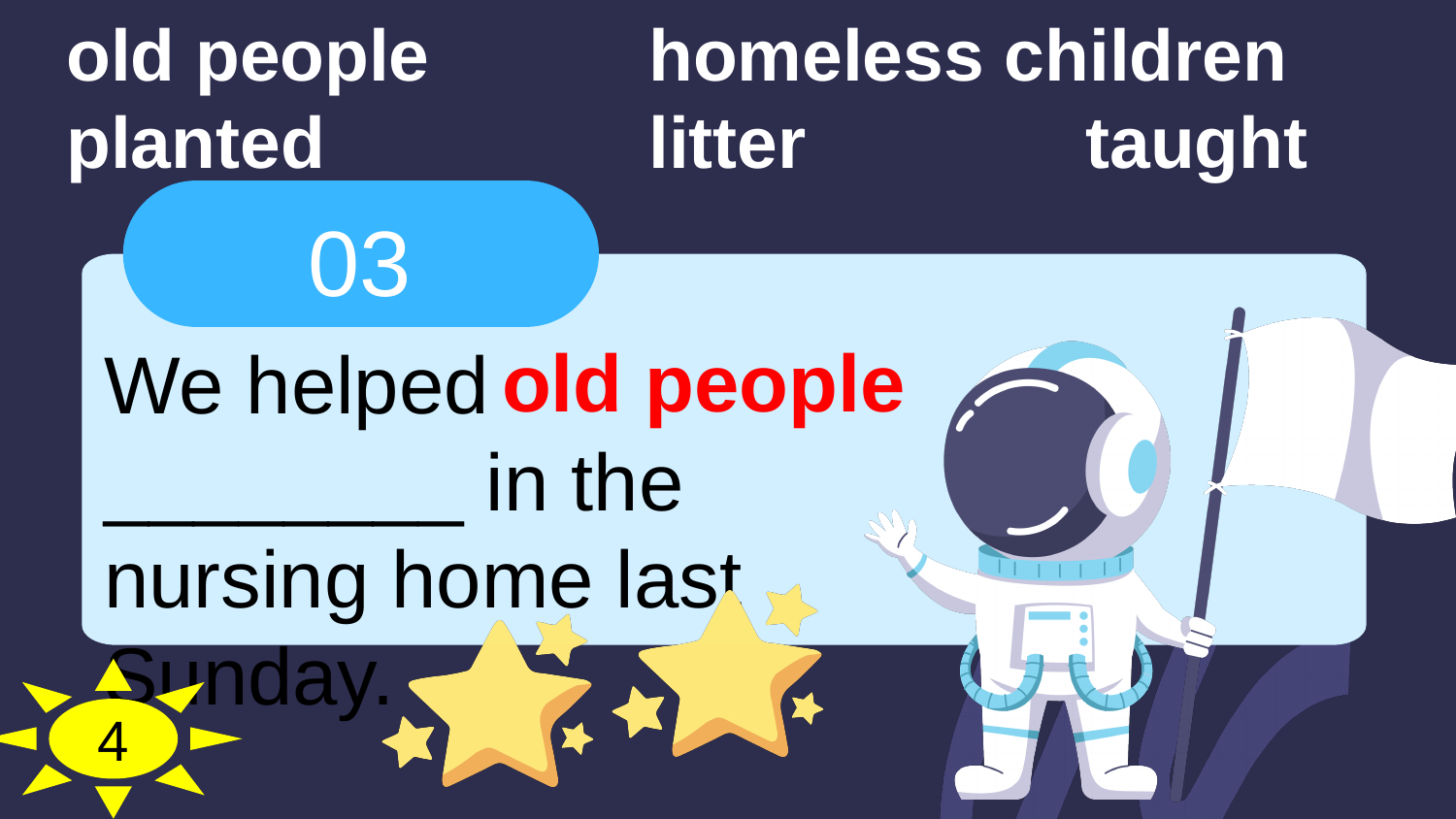

old people 		homeless children planted 			litter 		taught

03

old people
We helped ________ in the nursing home last Sunday.

4